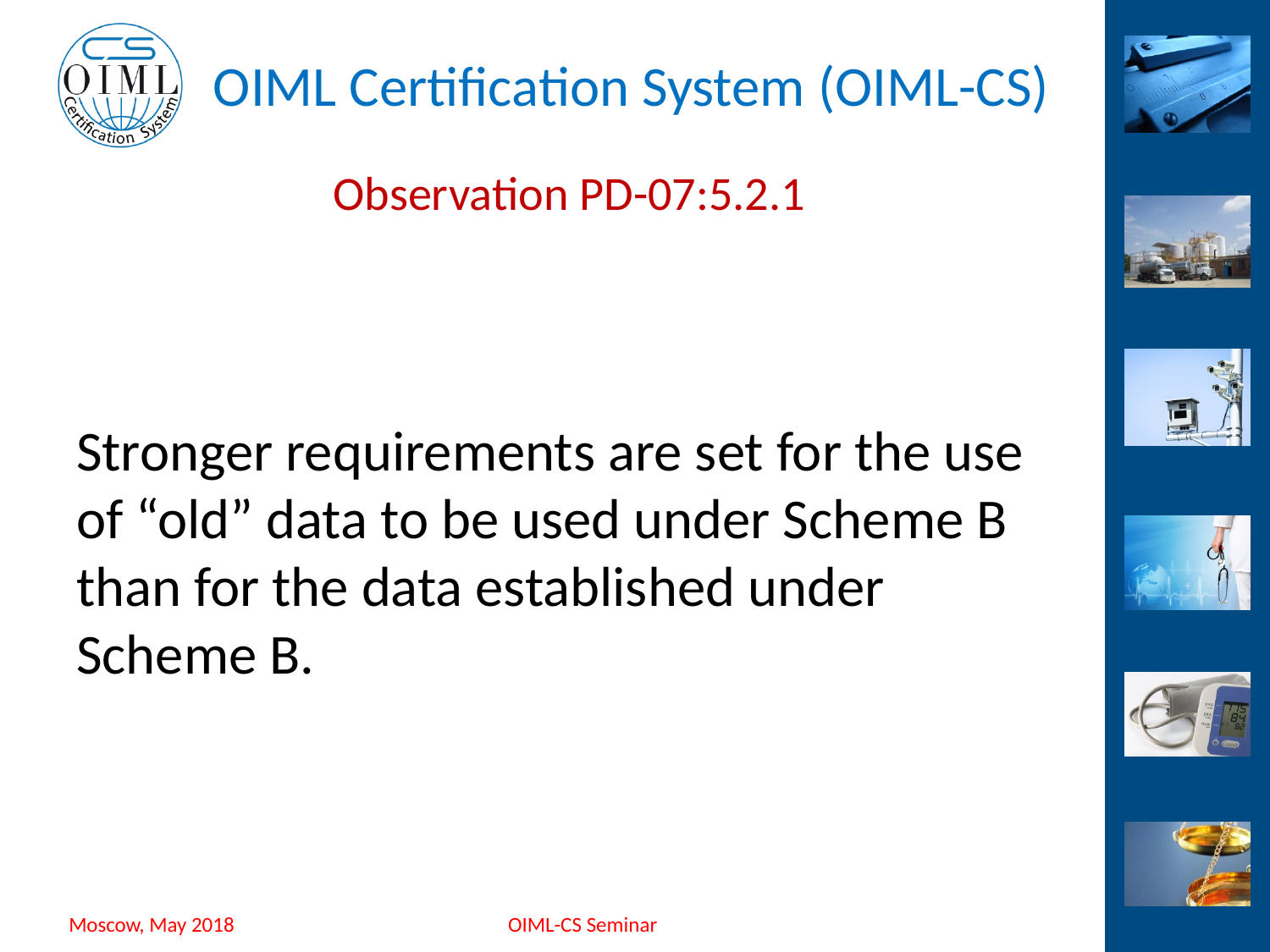

# Observation PD-07:5.2.1
Stronger requirements are set for the use of “old” data to be used under Scheme B than for the data established under Scheme B.